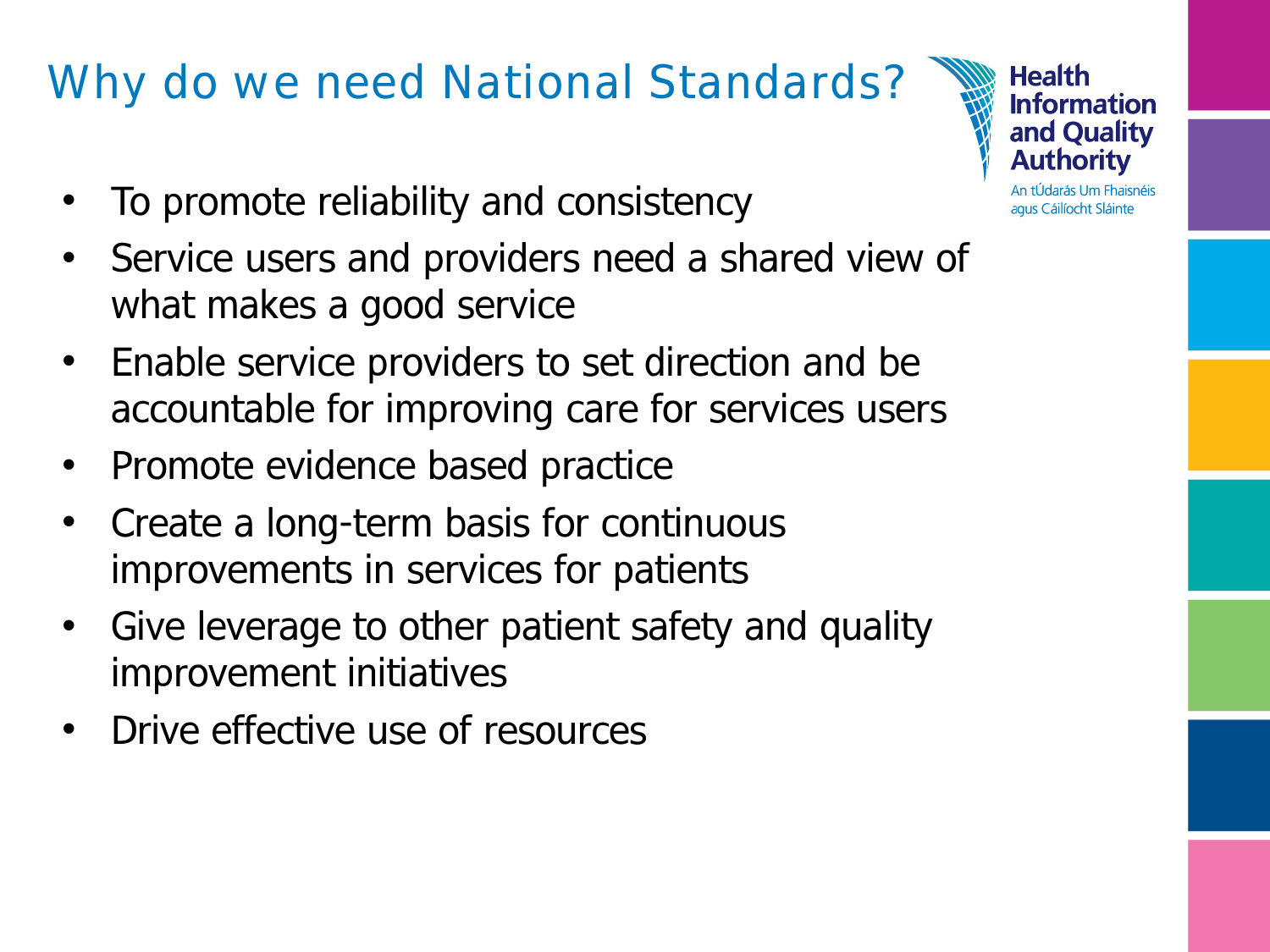

Why do we need National Standards?

To promote reliability and consistency
Service users and providers need a shared view of what makes a good service
Enable service providers to set direction and be accountable for improving care for services users
Promote evidence based practice
Create a long-term basis for continuous improvements in services for patients
Give leverage to other patient safety and quality improvement initiatives
Drive effective use of resources